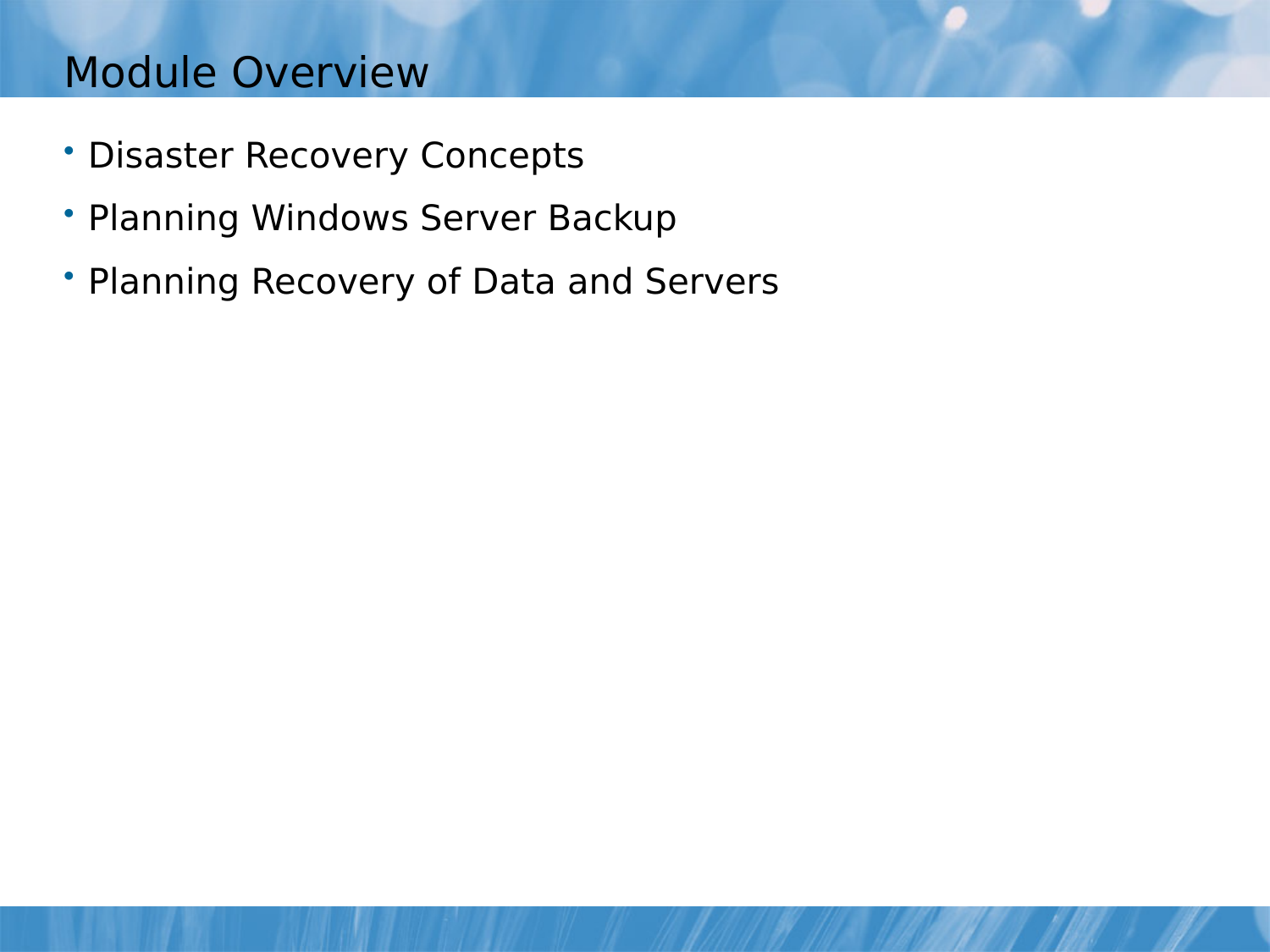

# Module Overview
Disaster Recovery Concepts
Planning Windows Server Backup
Planning Recovery of Data and Servers